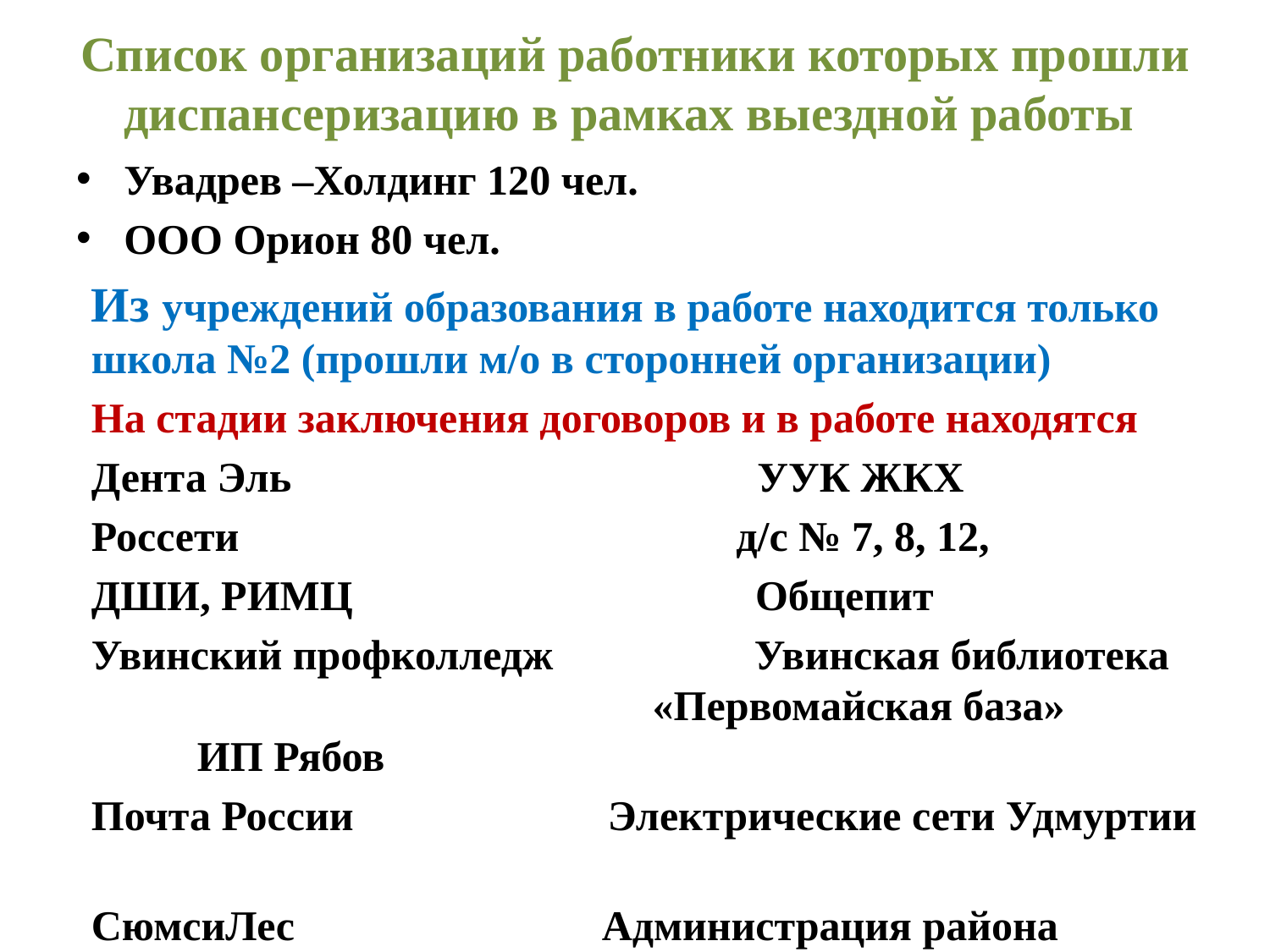

# Список организаций работники которых прошли диспансеризацию в рамках выездной работы
Увадрев –Холдинг 120 чел.
ООО Орион 80 чел.
Из учреждений образования в работе находится только школа №2 (прошли м/о в сторонней организации)
На стадии заключения договоров и в работе находятся
Дента Эль                                            УУК ЖКХ
Россети                                               д/с № 7, 8, 12,
ДШИ, РИМЦ                                      Общепит
Увинский профколледж                   Увинская библиотека                                                         «Первомайская база»                        ИП Рябов
Почта России                        Электрические сети Удмуртии
СюмсиЛес                             Администрация района
ПАО Ростелеком                Централизованная бухгалтерия